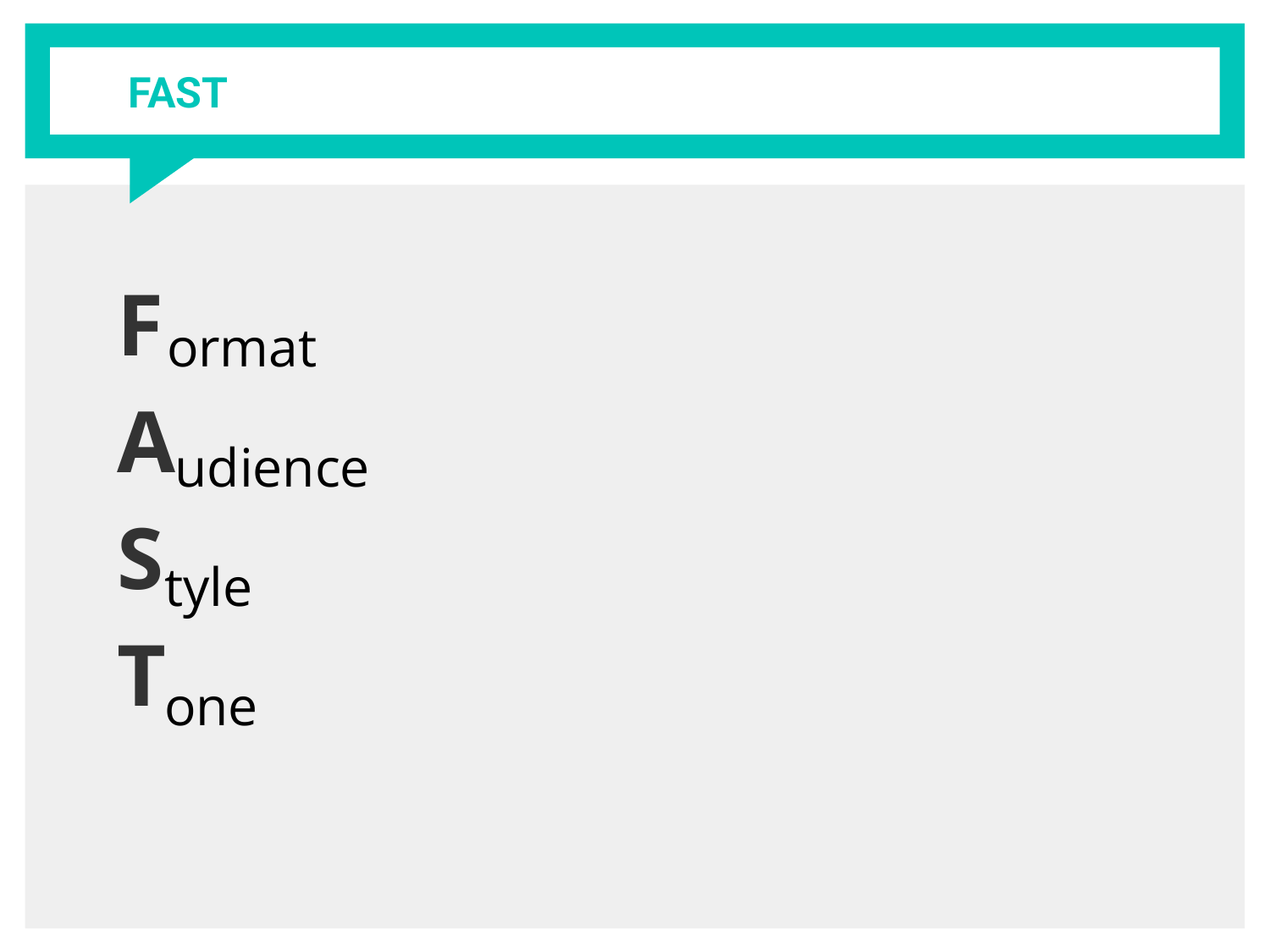

# FAST
F
A
S
T
ormat
udience
tyle
one